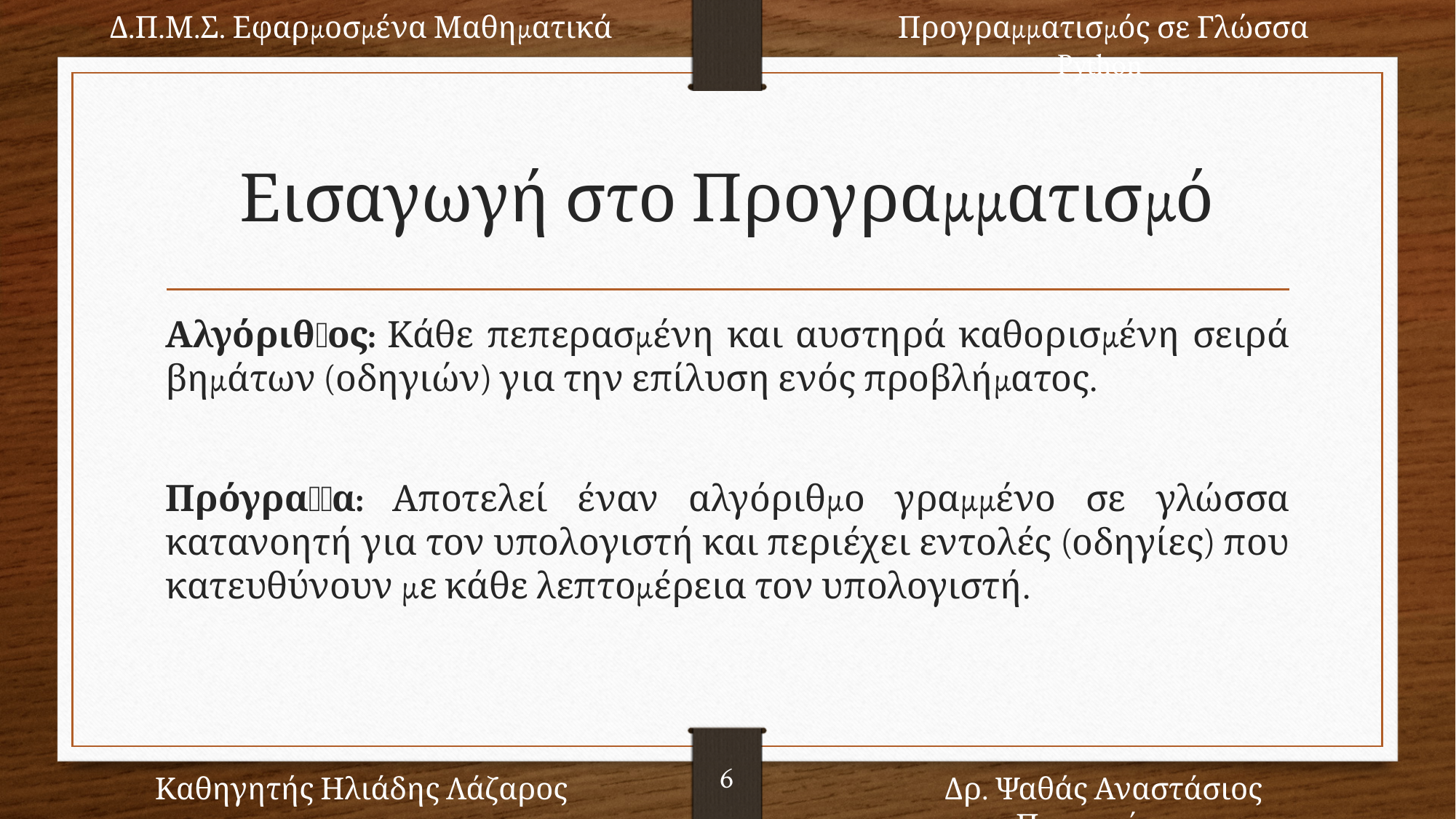

Δ.Π.Μ.Σ. Εφαρμοσμένα Μαθηματικά
Προγραμματισμός σε Γλώσσα Python
6
Καθηγητής Ηλιάδης Λάζαρος
Δρ. Ψαθάς Αναστάσιος Παναγιώτης
# Εισαγωγή στο Προγραμματισμό
Αλγόριθμος: Κάθε πεπερασμένη και αυστηρά καθορισμένη σειρά βημάτων (οδηγιών) για την επίλυση ενός προβλήματος.

Πρόγραμμα: Αποτελεί έναν αλγόριθμο γραμμένο σε γλώσσα κατανοητή για τον υπολογιστή και περιέχει εντολές (οδηγίες) που κατευθύνουν με κάθε λεπτομέρεια τον υπολογιστή.